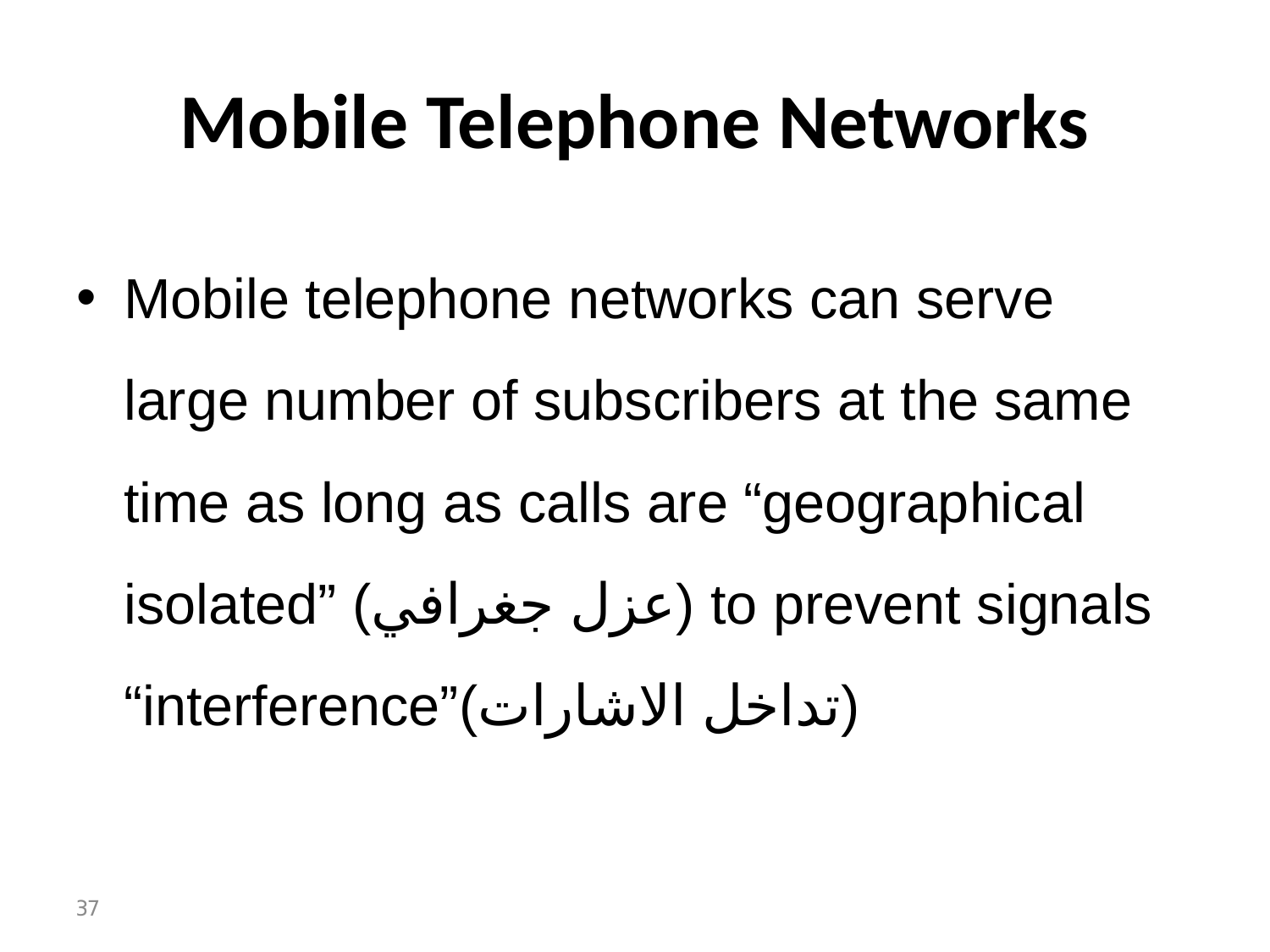

# Mobile Telephone Networks
Mobile telephone networks can serve large number of subscribers at the same time as long as calls are “geographical isolated” (عزل جغرافي) to prevent signals “interference”(تداخل الاشارات)

37